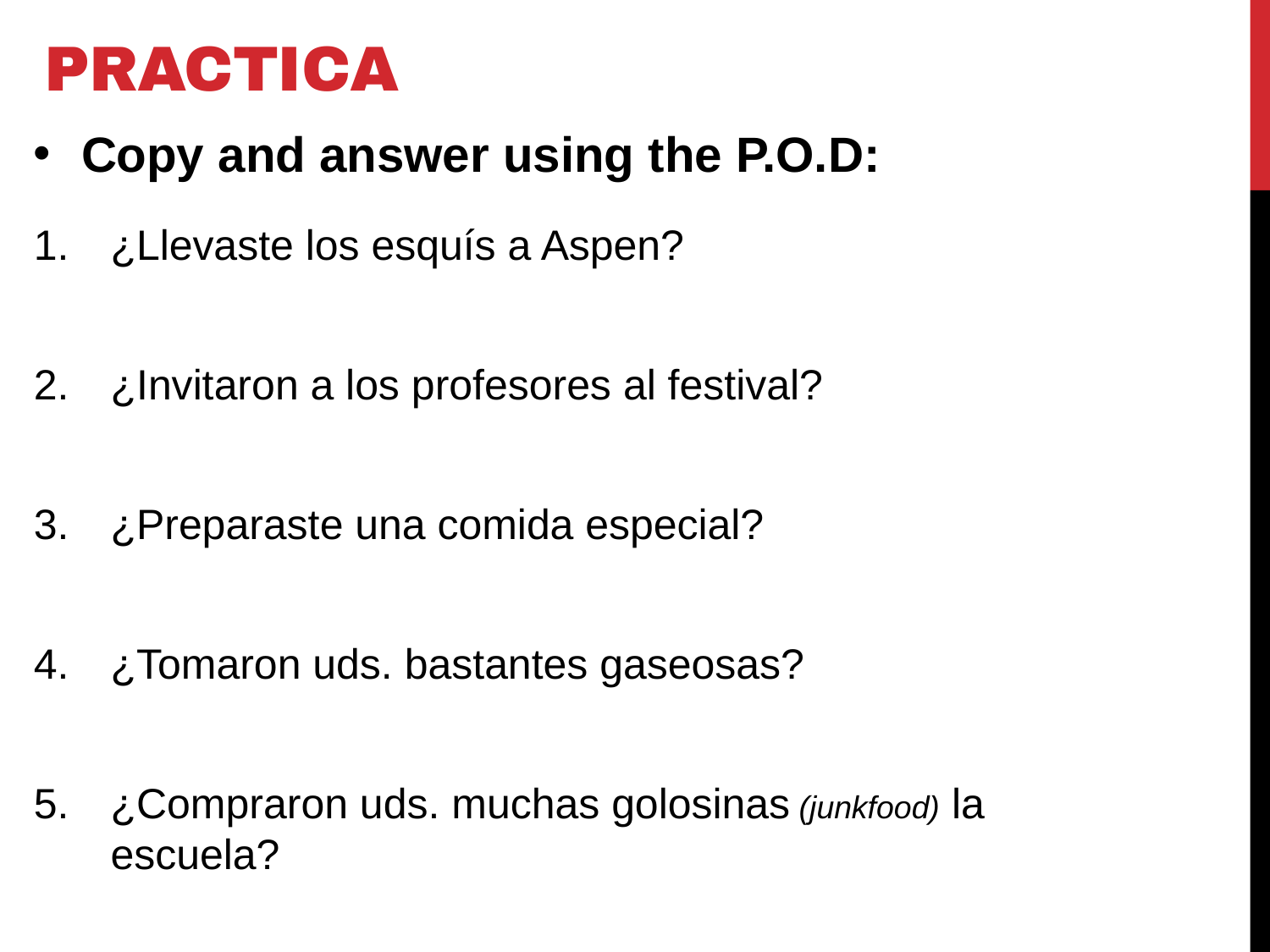

PracticA
Copy and answer using the P.O.D:
¿Llevaste los esquís a Aspen?

¿Invitaron a los profesores al festival?

¿Preparaste una comida especial?

¿Tomaron uds. bastantes gaseosas?

¿Compraron uds. muchas golosinas (junkfood) la escuela?